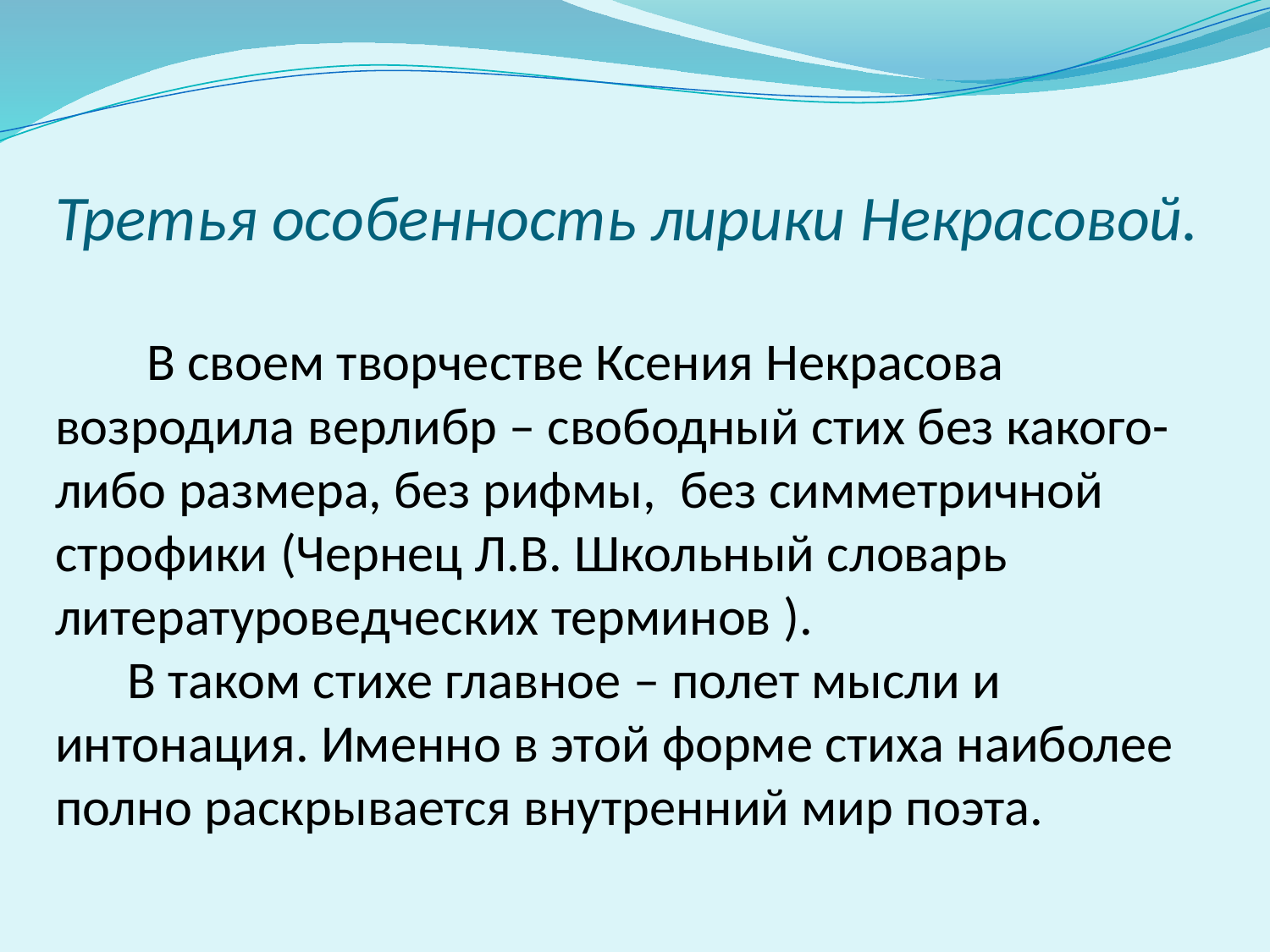

# Третья особенность лирики Некрасовой. В своем творчестве Ксения Некрасова возродила верлибр – свободный стих без какого-либо размера, без рифмы,  без симметричной  строфики (Чернец Л.В. Школьный словарь литературоведческих терминов ). В таком стихе главное – полет мысли и интонация. Именно в этой форме стиха наиболее полно раскрывается внутренний мир поэта.